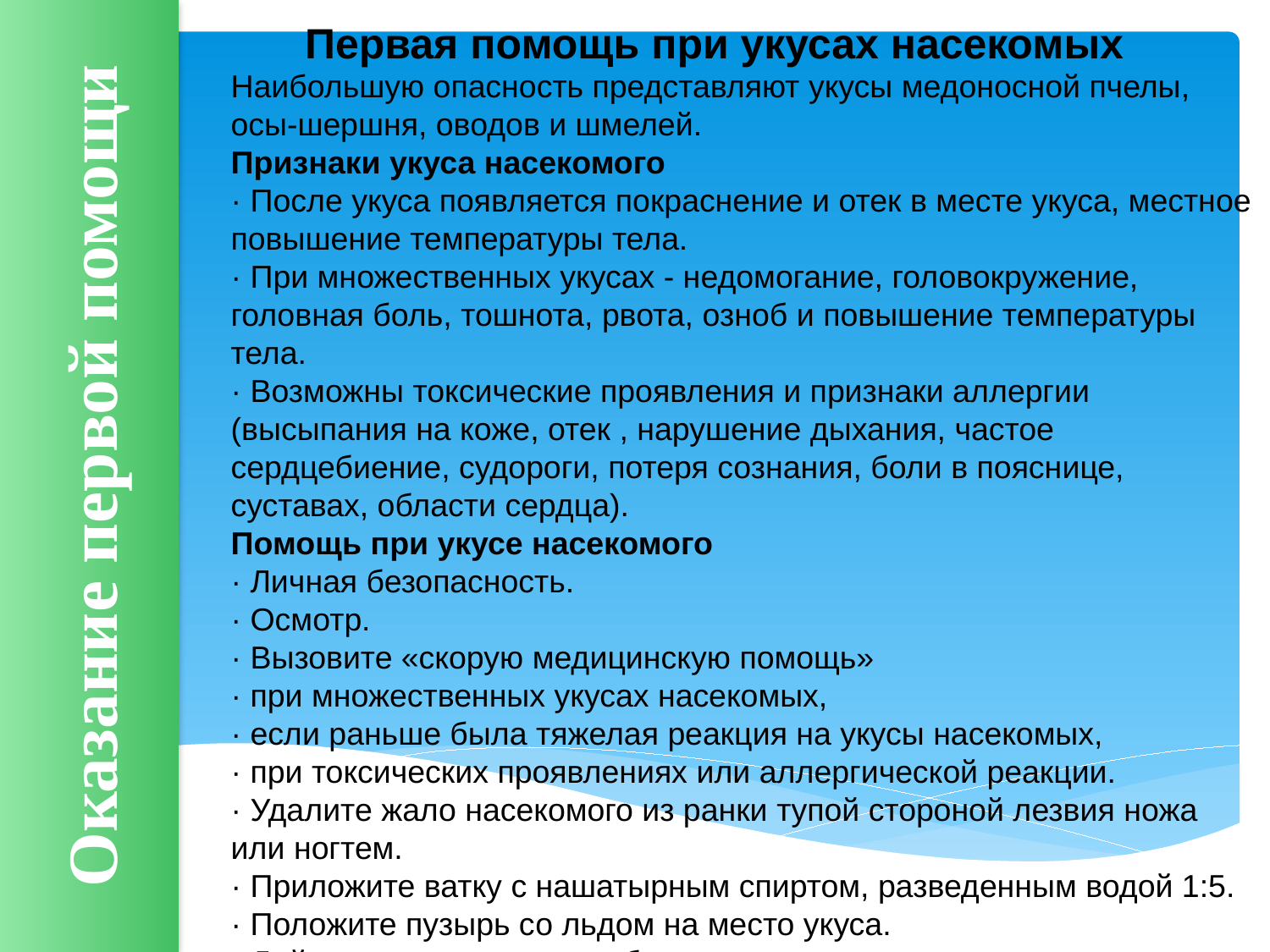

Первая помощь при укусах насекомых

Наибольшую опасность представляют укусы медоносной пчелы, осы-шершня, оводов и шмелей.
Признаки укуса насекомого
· После укуса появляется покраснение и отек в месте укуса, местное повышение температуры тела.
· При множественных укусах - недомогание, головокружение, головная боль, тошнота, рвота, озноб и повышение температуры тела.
· Возможны токсические проявления и признаки аллергии (высыпания на коже, отек , нарушение дыхания, частое сердцебиение, судороги, потеря сознания, боли в пояснице, суставах, области сердца).
Помощь при укусе насекомого
· Личная безопасность.
· Осмотр.
· Вызовите «скорую медицинскую помощь»
· при множественных укусах насекомых,
· если раньше была тяжелая реакция на укусы насекомых,
· при токсических проявлениях или аллергической реакции.
· Удалите жало насекомого из ранки тупой стороной лезвия ножа или ногтем.
· Приложите ватку с нашатырным спиртом, разведенным водой 1:5.
· Положите пузырь со льдом на место укуса.
· Дайте пострадавшему таблетку супрастина или димедрола.
Оказание первой помощи